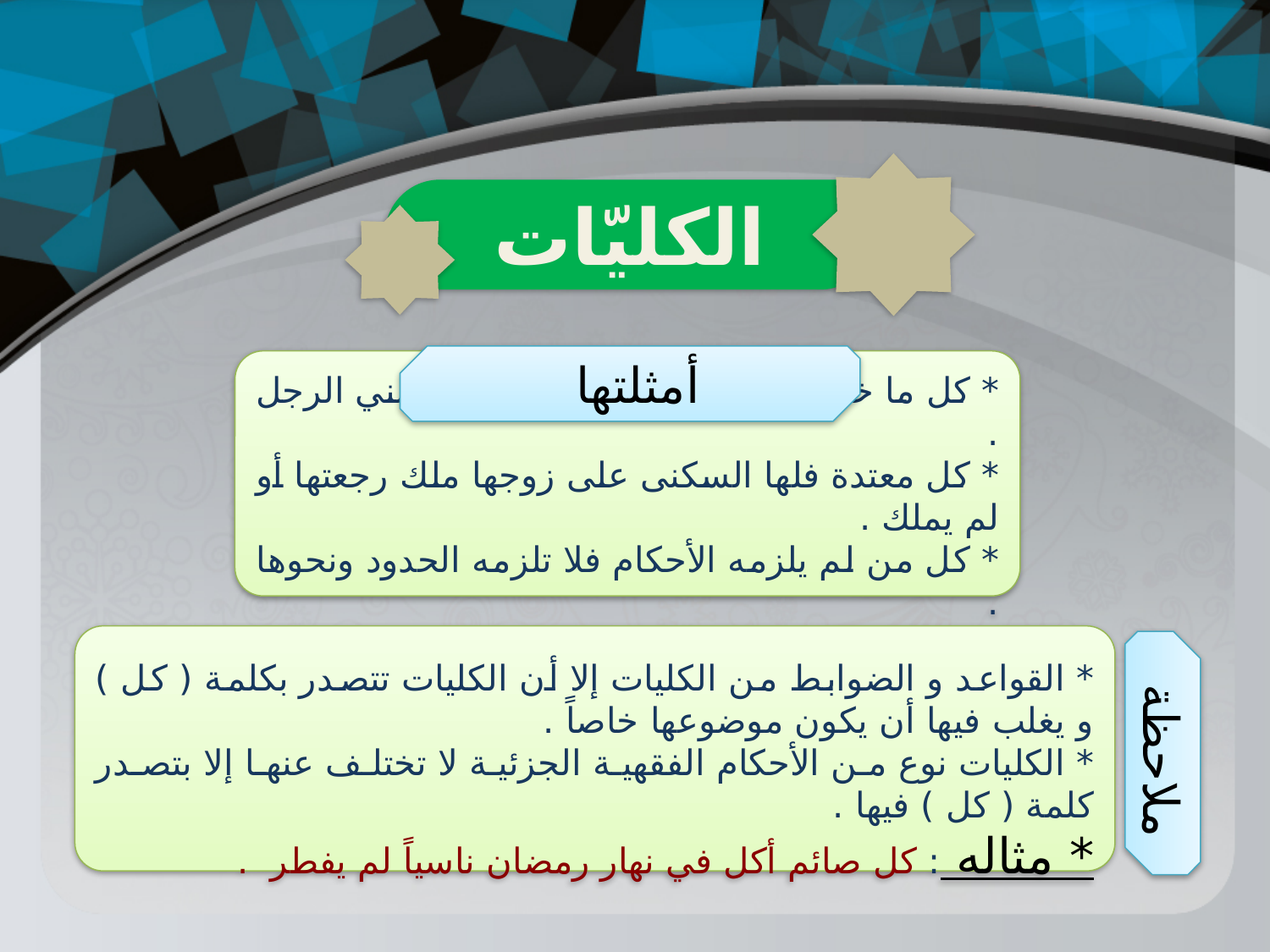

الكليّات

أمثلتها

* كل ما خرج من السبيلين فهو نجس إلاّ مني الرجل .
* كل معتدة فلها السكنى على زوجها ملك رجعتها أو لم يملك .
* كل من لم يلزمه الأحكام فلا تلزمه الحدود ونحوها .

* القواعد و الضوابط من الكليات إلا أن الكليات تتصدر بكلمة ( كل ) و يغلب فيها أن يكون موضوعها خاصاً .
* الكليات نوع من الأحكام الفقهية الجزئية لا تختلف عنها إلا بتصدر كلمة ( كل ) فيها .
* مثاله : كل صائم أكل في نهار رمضان ناسياً لم يفطر  .
ملاحظة